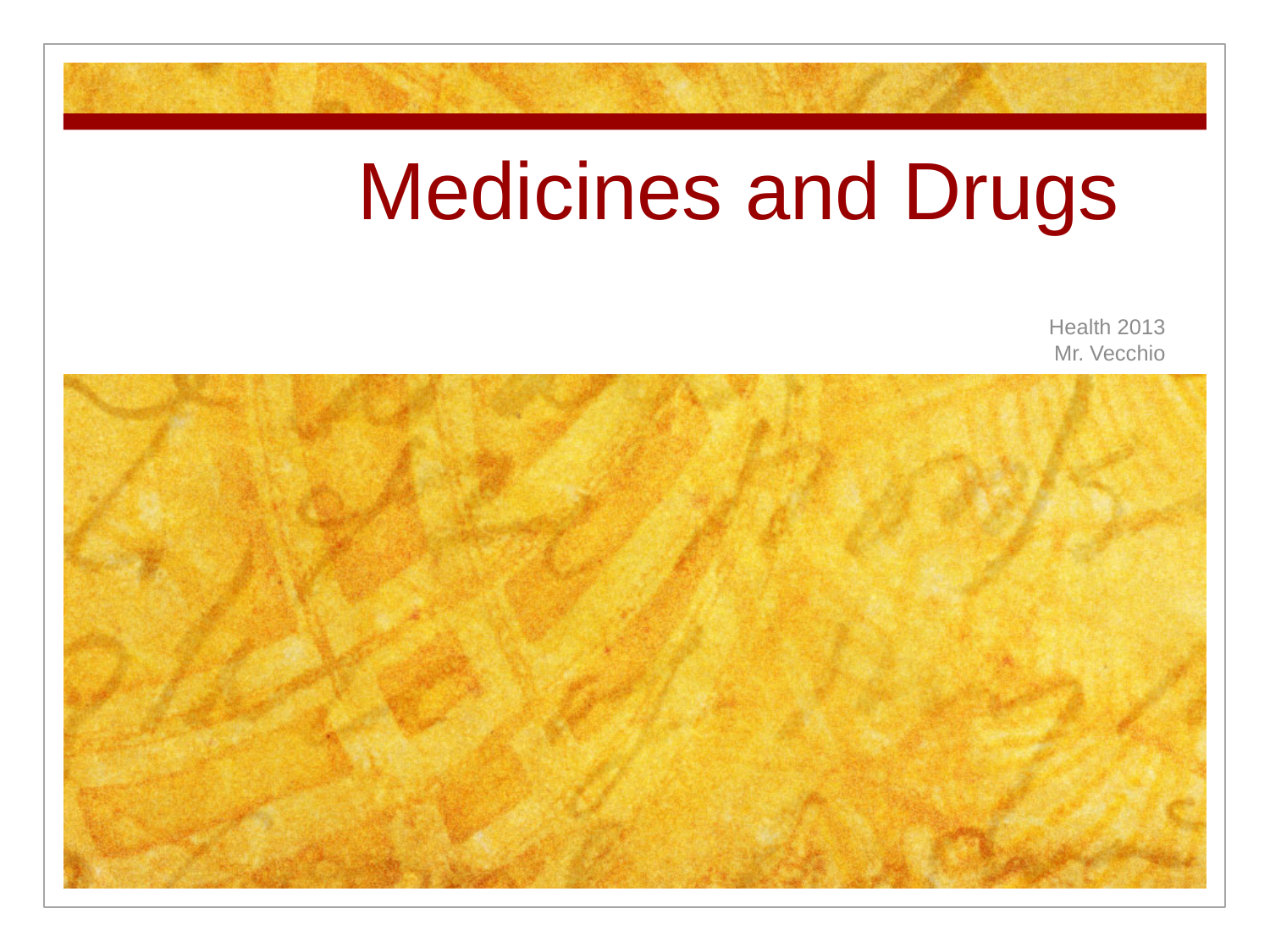

# Medicines and Drugs
Health 2013
Mr. Vecchio